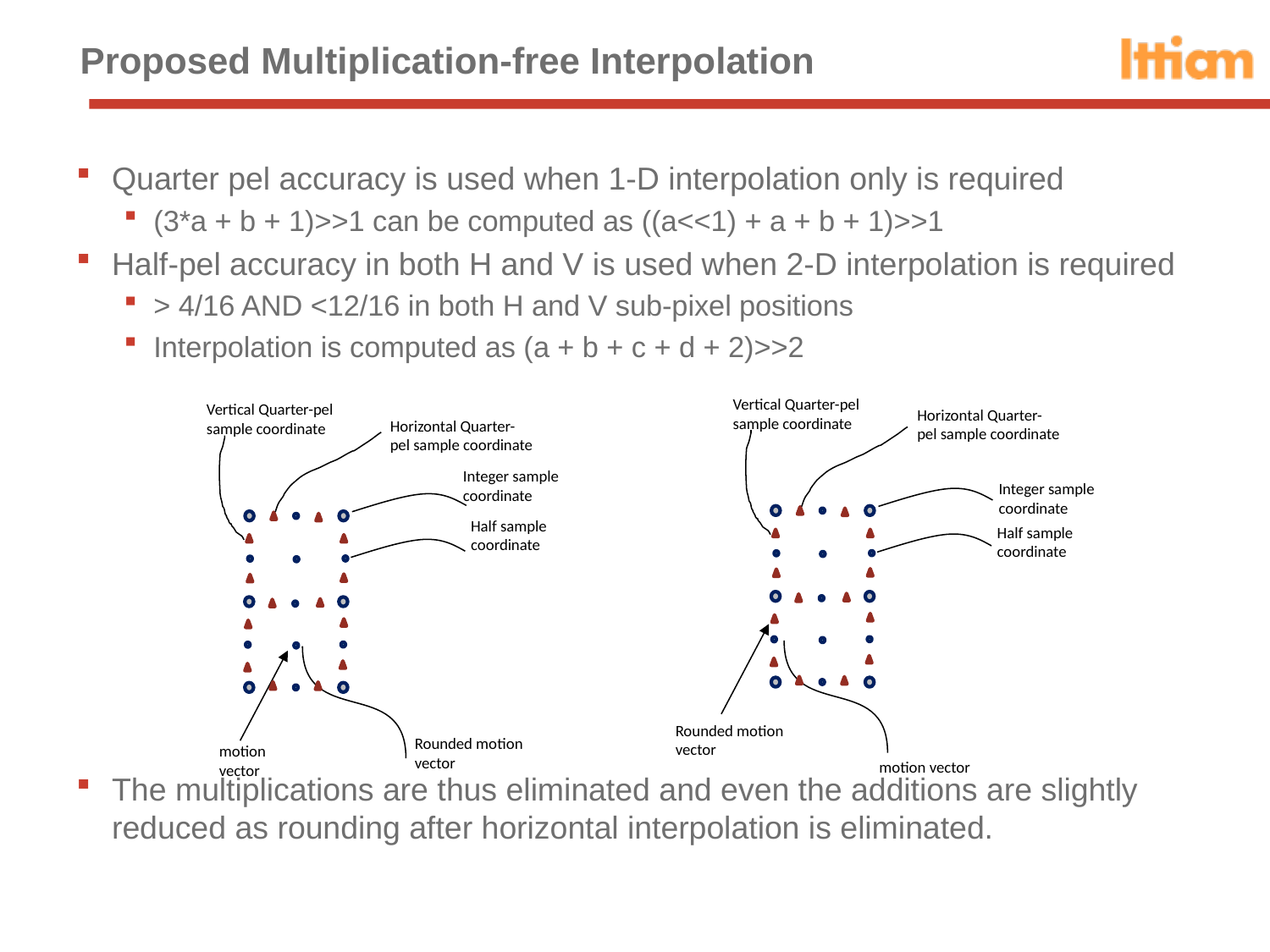

# Proposed Multiplication-free Interpolation
Quarter pel accuracy is used when 1-D interpolation only is required
(3*a + b + 1)>>1 can be computed as ((a<<1) + a + b + 1)>>1
Half-pel accuracy in both H and V is used when 2-D interpolation is required
> 4/16 AND <12/16 in both H and V sub-pixel positions
Interpolation is computed as (a + b + c + d + 2)>>2

The multiplications are thus eliminated and even the additions are slightly reduced as rounding after horizontal interpolation is eliminated.
Vertical Quarter-pel sample coordinate
Horizontal Quarter-pel sample coordinate

Integer sample coordinate

Half sample coordinate

Rounded motion vector
motion vector
Vertical Quarter-pel sample coordinate
Horizontal Quarter-pel sample coordinate

Integer sample coordinate

Half sample coordinate

Rounded motion vector
motion
vector